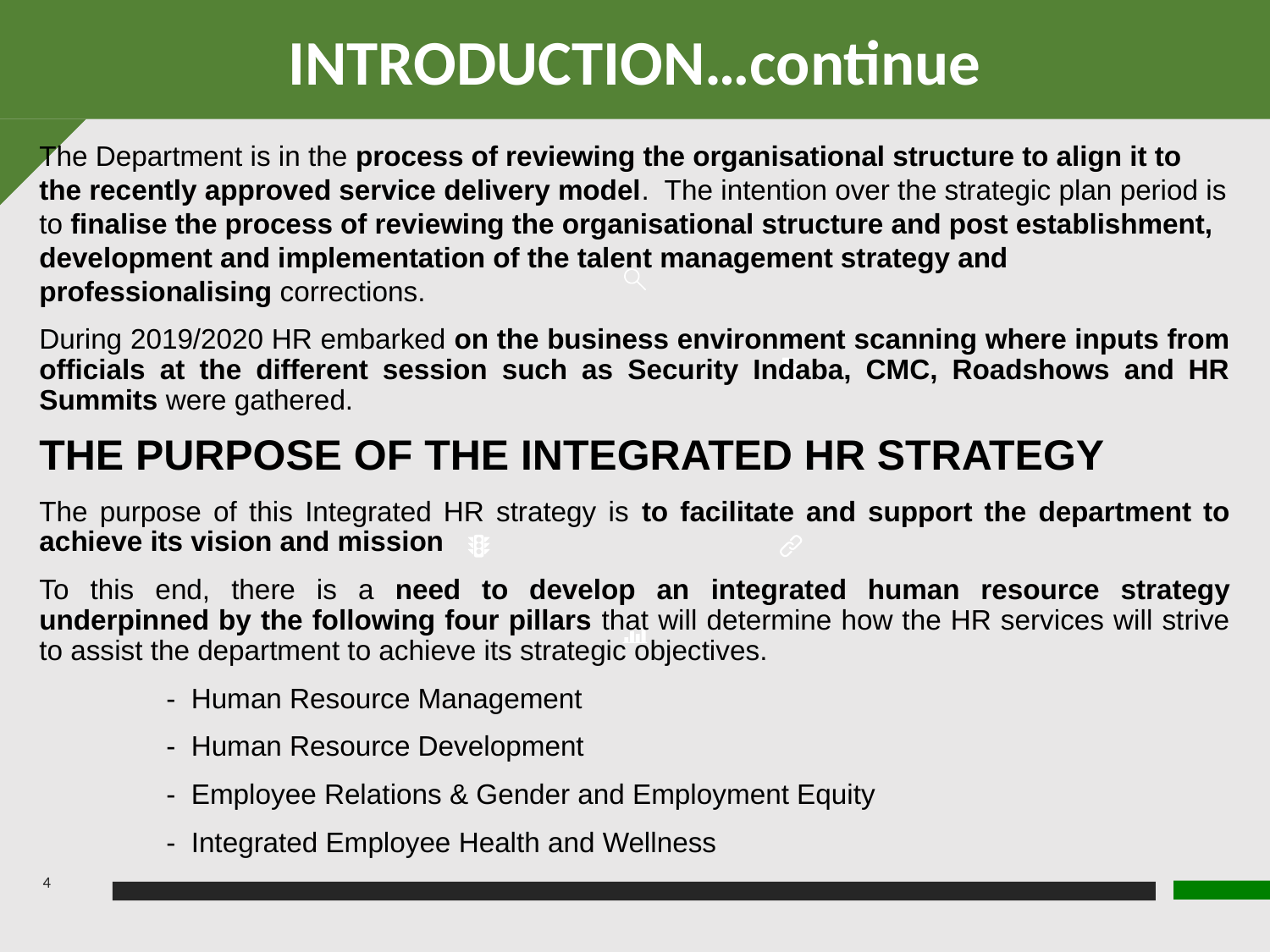

INTRODUCTION…continue

The Department is in the process of reviewing the organisational structure to align it to the recently approved service delivery model.  The intention over the strategic plan period is to finalise the process of reviewing the organisational structure and post establishment, development and implementation of the talent management strategy and  professionalising corrections.
During 2019/2020 HR embarked on the business environment scanning where inputs from officials at the different session such as Security Indaba, CMC, Roadshows and HR Summits were gathered.
THE PURPOSE OF THE INTEGRATED HR STRATEGY
The purpose of this Integrated HR strategy is to facilitate and support the department to achieve its vision and mission
To this end, there is a need to develop an integrated human resource strategy underpinned by the following four pillars that will determine how the HR services will strive to assist the department to achieve its strategic objectives.
	-  Human Resource Management
	-  Human Resource Development
	-  Employee Relations & Gender and Employment Equity
	-  Integrated Employee Health and Wellness

4